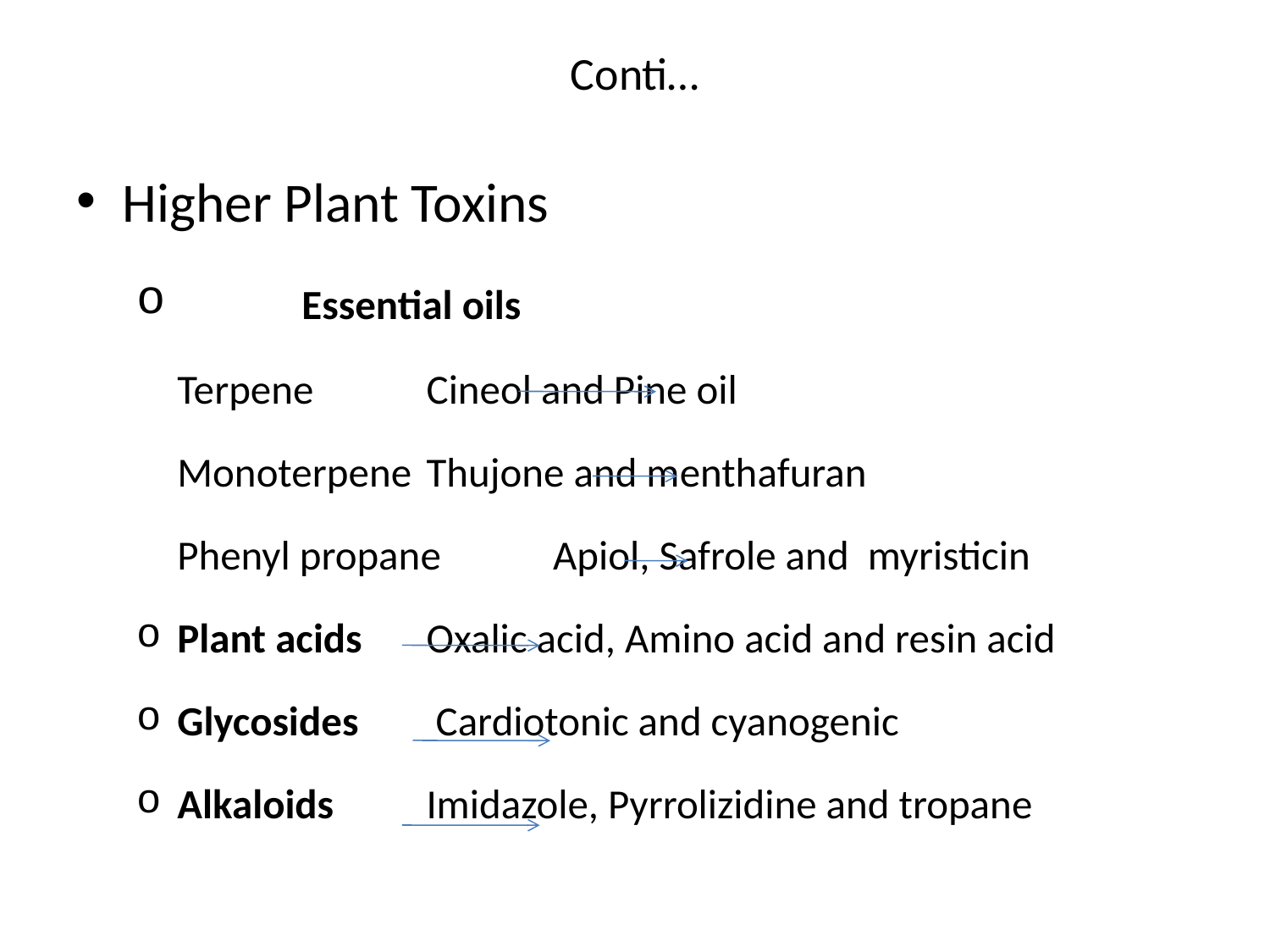

# Conti…
Higher Plant Toxins
	Essential oils
			Terpene 		Cineol and Pine oil
			Monoterpene 		Thujone and menthafuran
			Phenyl propane            Apiol, Safrole and  myristicin
	Plant acids 		Oxalic acid, Amino acid and resin acid
	Glycosides		 Cardiotonic and cyanogenic
	Alkaloids  		Imidazole, Pyrrolizidine and tropane